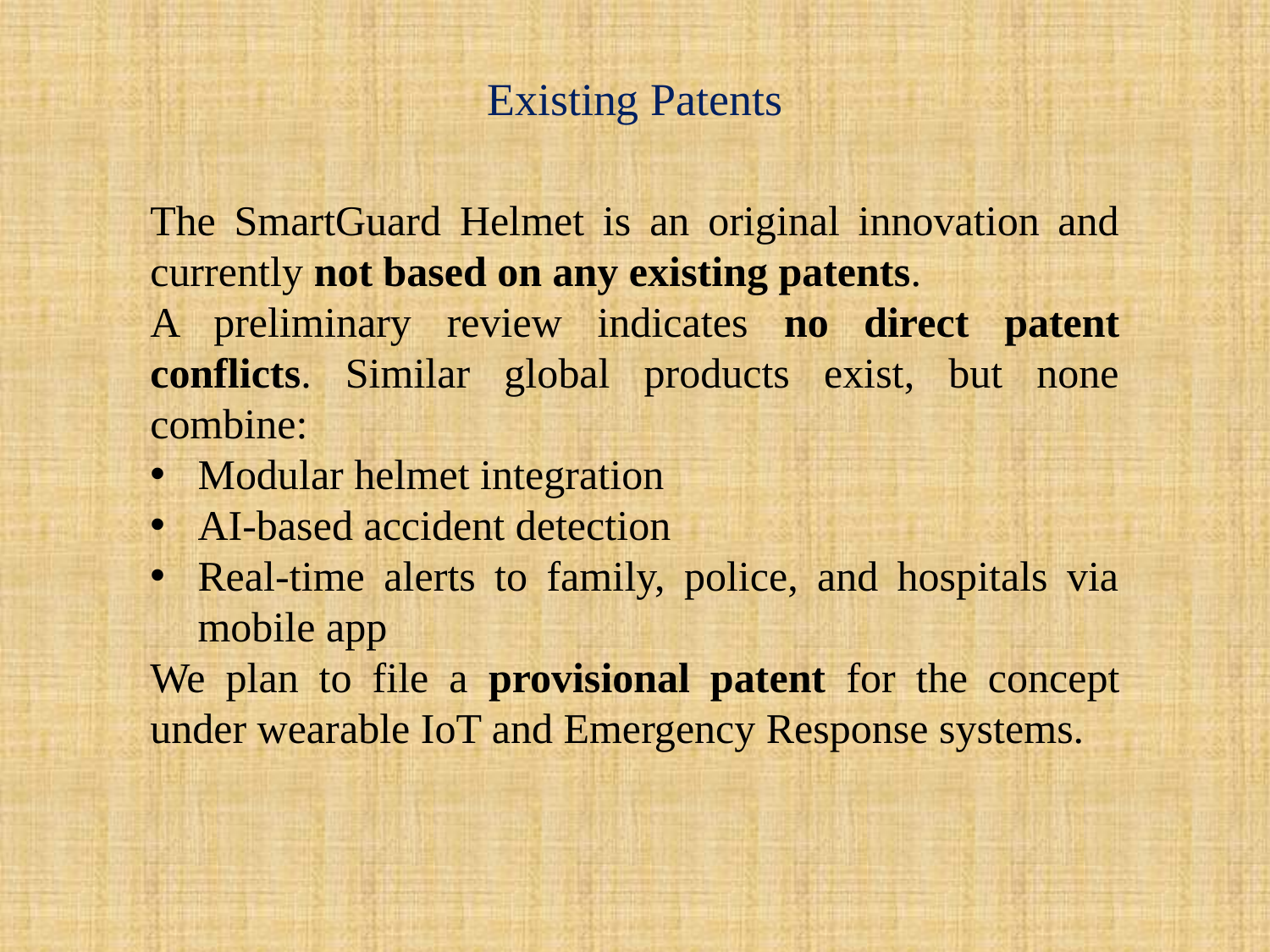

# Existing Patents
The SmartGuard Helmet is an original innovation and currently not based on any existing patents.
A preliminary review indicates no direct patent conflicts. Similar global products exist, but none combine:
Modular helmet integration
AI-based accident detection
Real-time alerts to family, police, and hospitals via mobile app
We plan to file a provisional patent for the concept under wearable IoT and Emergency Response systems.